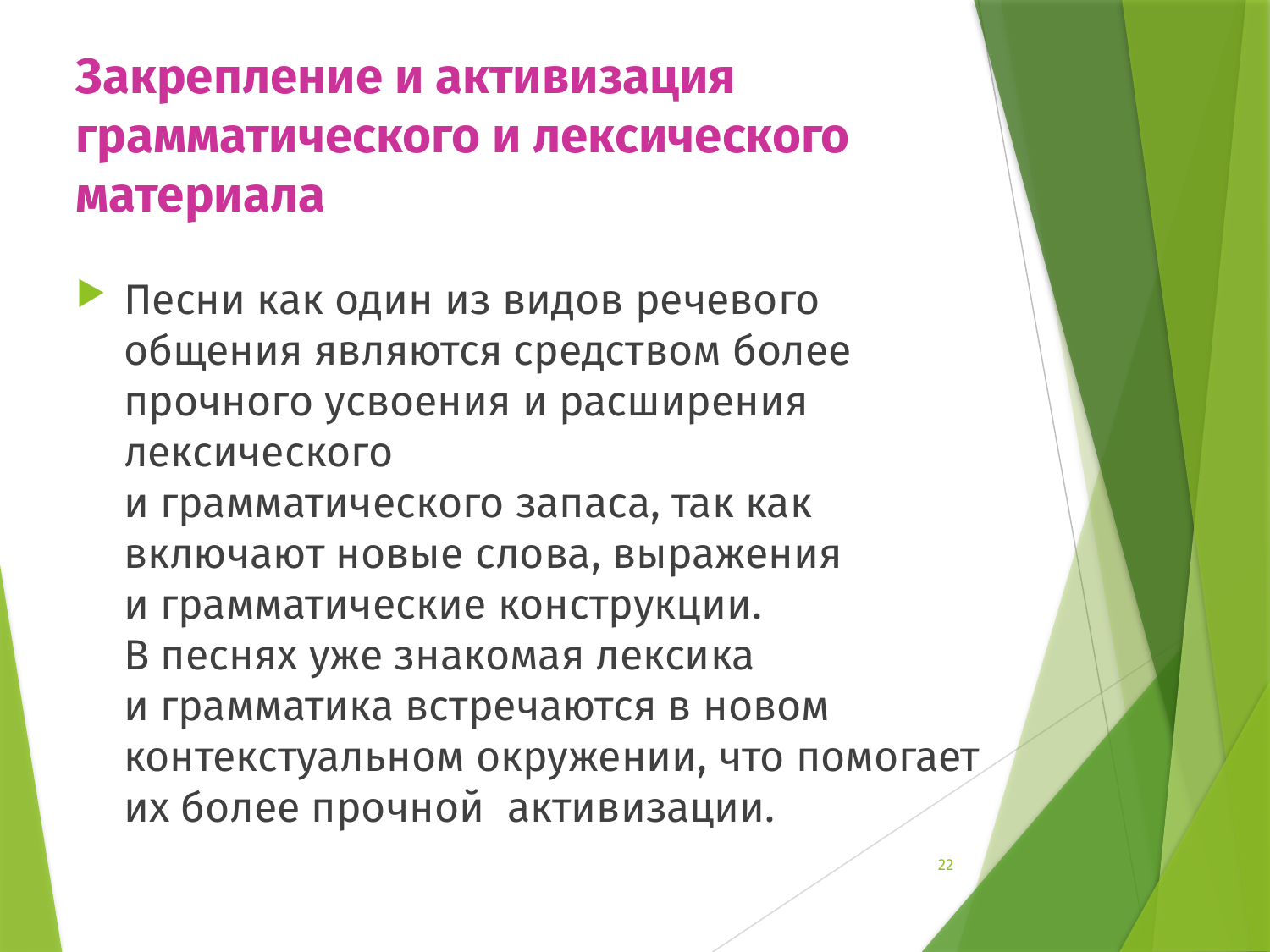

Закрепление и активизация
грамматического и лексического
материала
Песни как один из видов речевого общения являются средством более прочного усвоения и расширения лексического
и грамматического запаса, так как включают новые слова, выражения
и грамматические конструкции.
В песнях уже знакомая лексика
и грамматика встречаются в новом контекстуальном окружении, что помогает их более прочной  активизации.
22